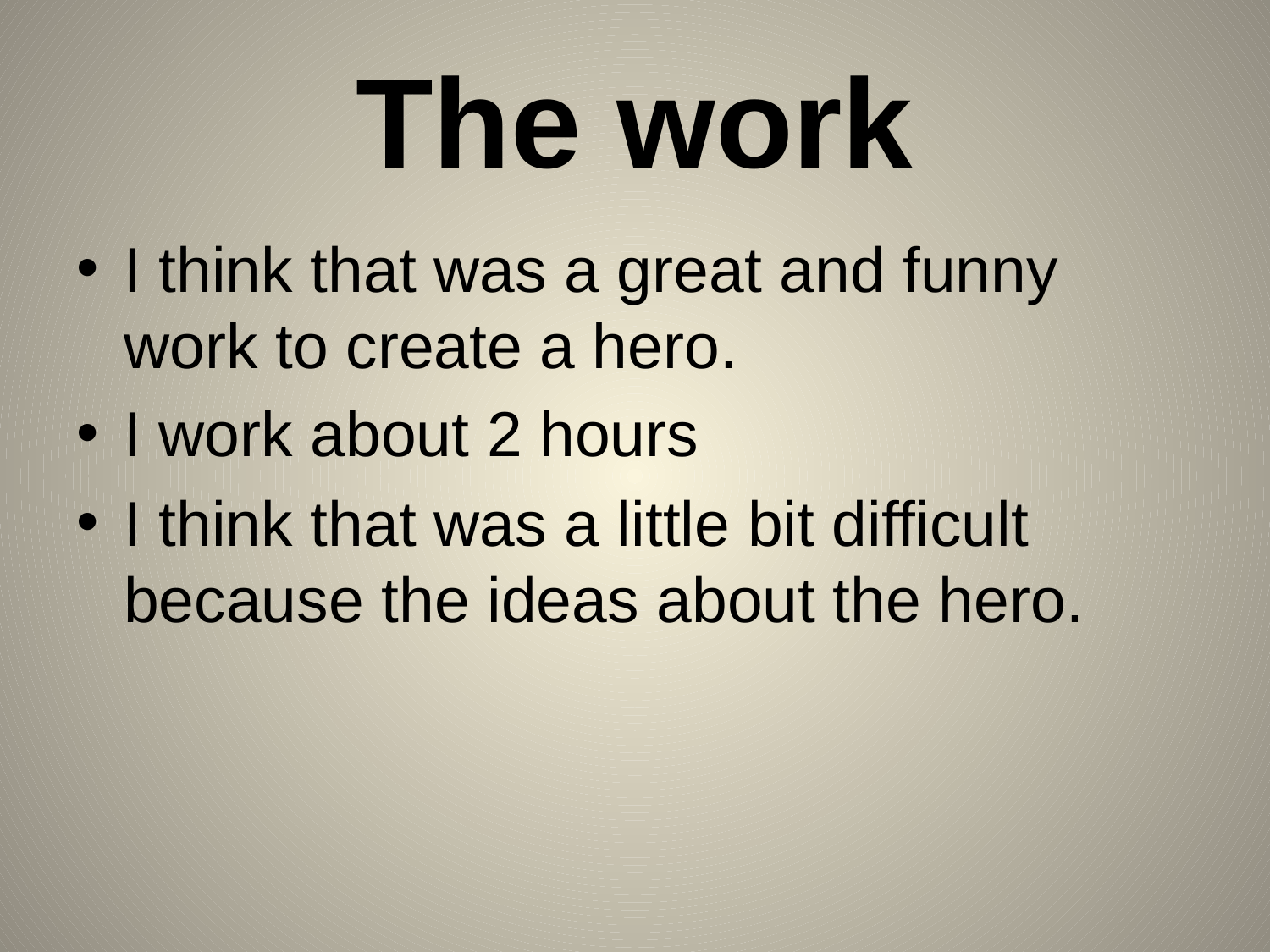

# The work
I think that was a great and funny work to create a hero.
I work about 2 hours
I think that was a little bit difficult because the ideas about the hero.